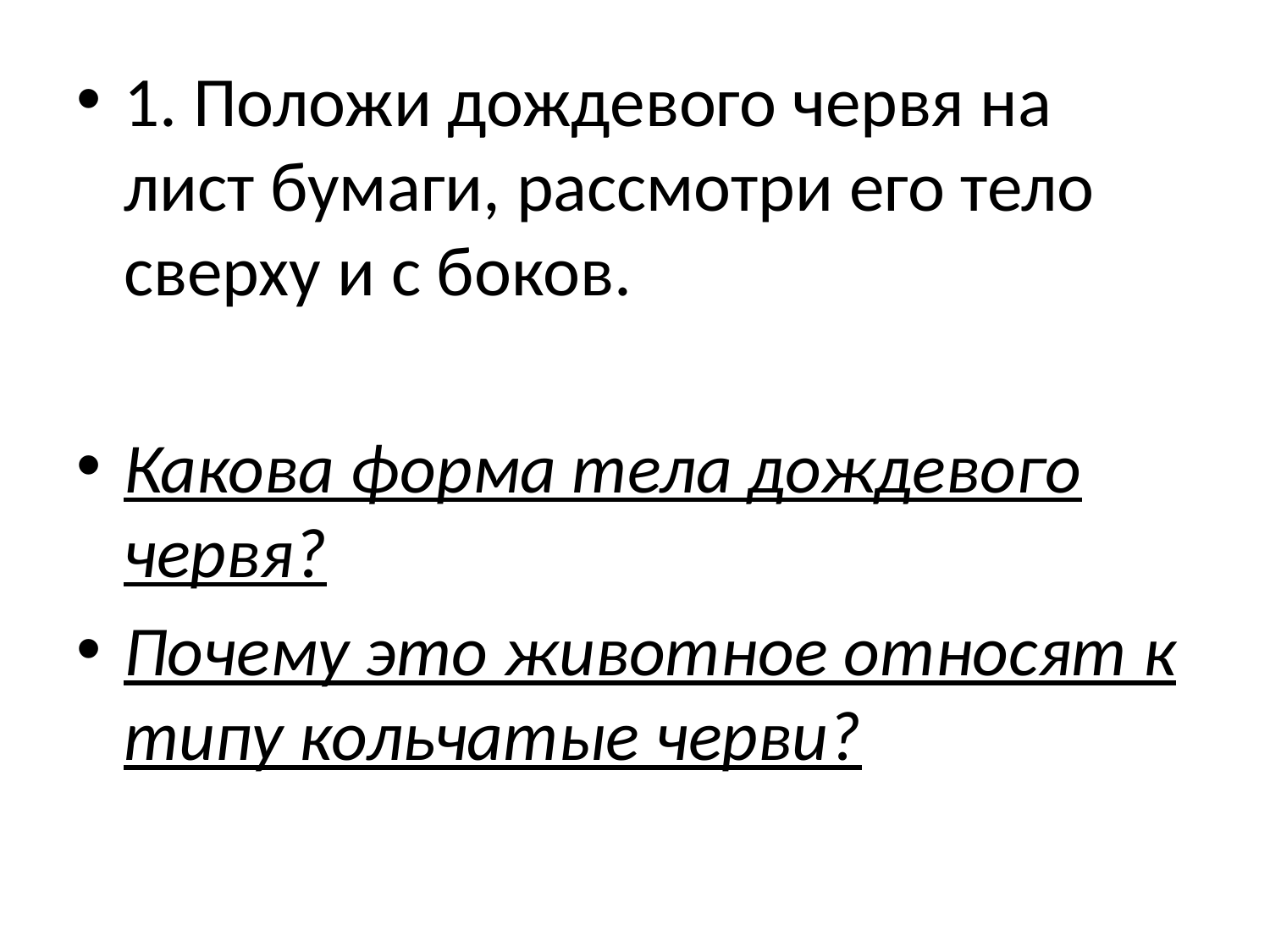

#
1. Положи дождевого червя на лист бумаги, рассмотри его тело сверху и с боков.

Какова форма тела дождевого червя?
Почему это животное относят к типу кольчатые черви?